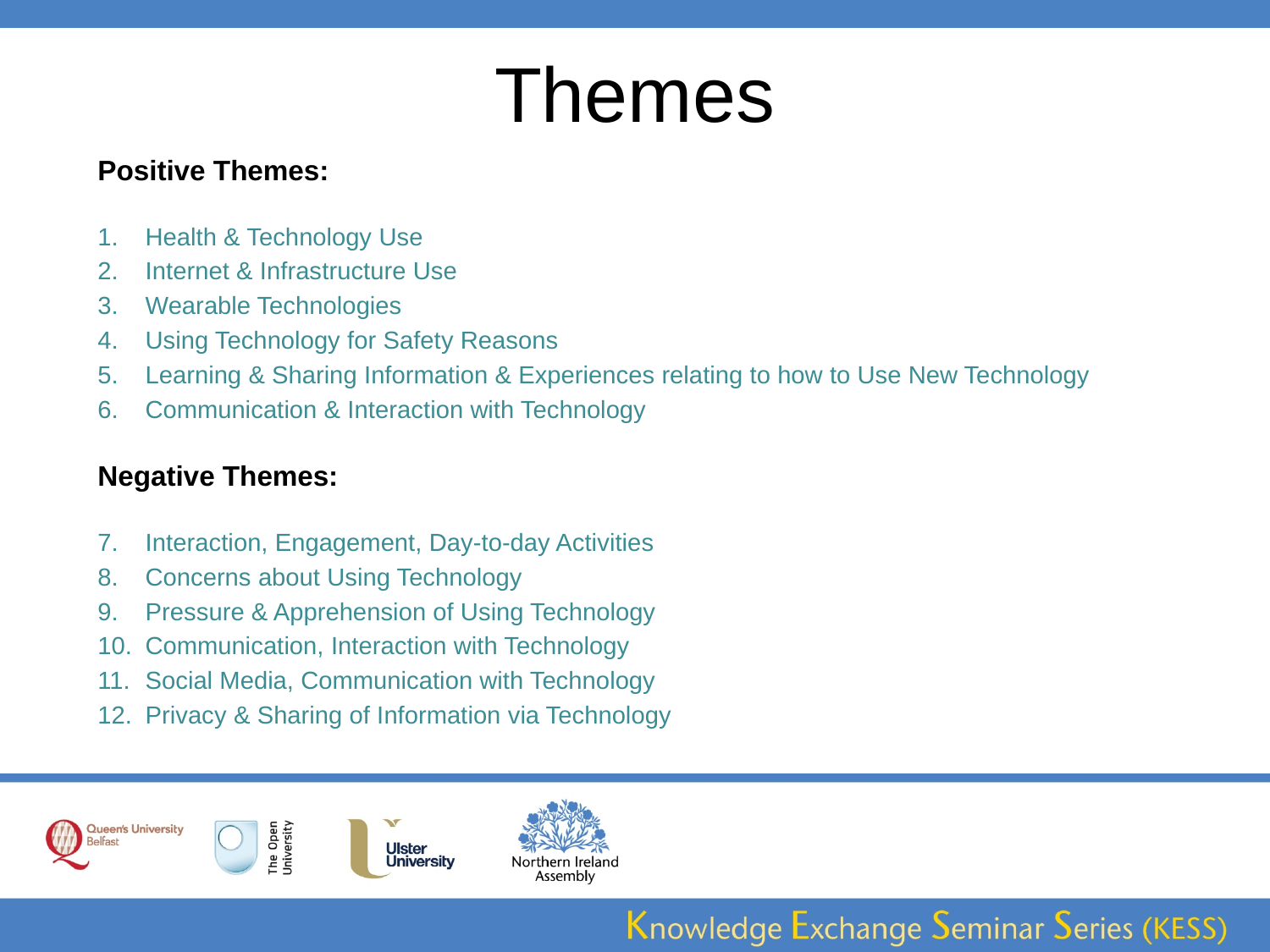

# Themes
Positive Themes:

Health & Technology Use
Internet & Infrastructure Use
Wearable Technologies
Using Technology for Safety Reasons
Learning & Sharing Information & Experiences relating to how to Use New Technology
Communication & Interaction with Technology

Negative Themes:

Interaction, Engagement, Day-to-day Activities
Concerns about Using Technology
Pressure & Apprehension of Using Technology
Communication, Interaction with Technology
Social Media, Communication with Technology
Privacy & Sharing of Information via Technology